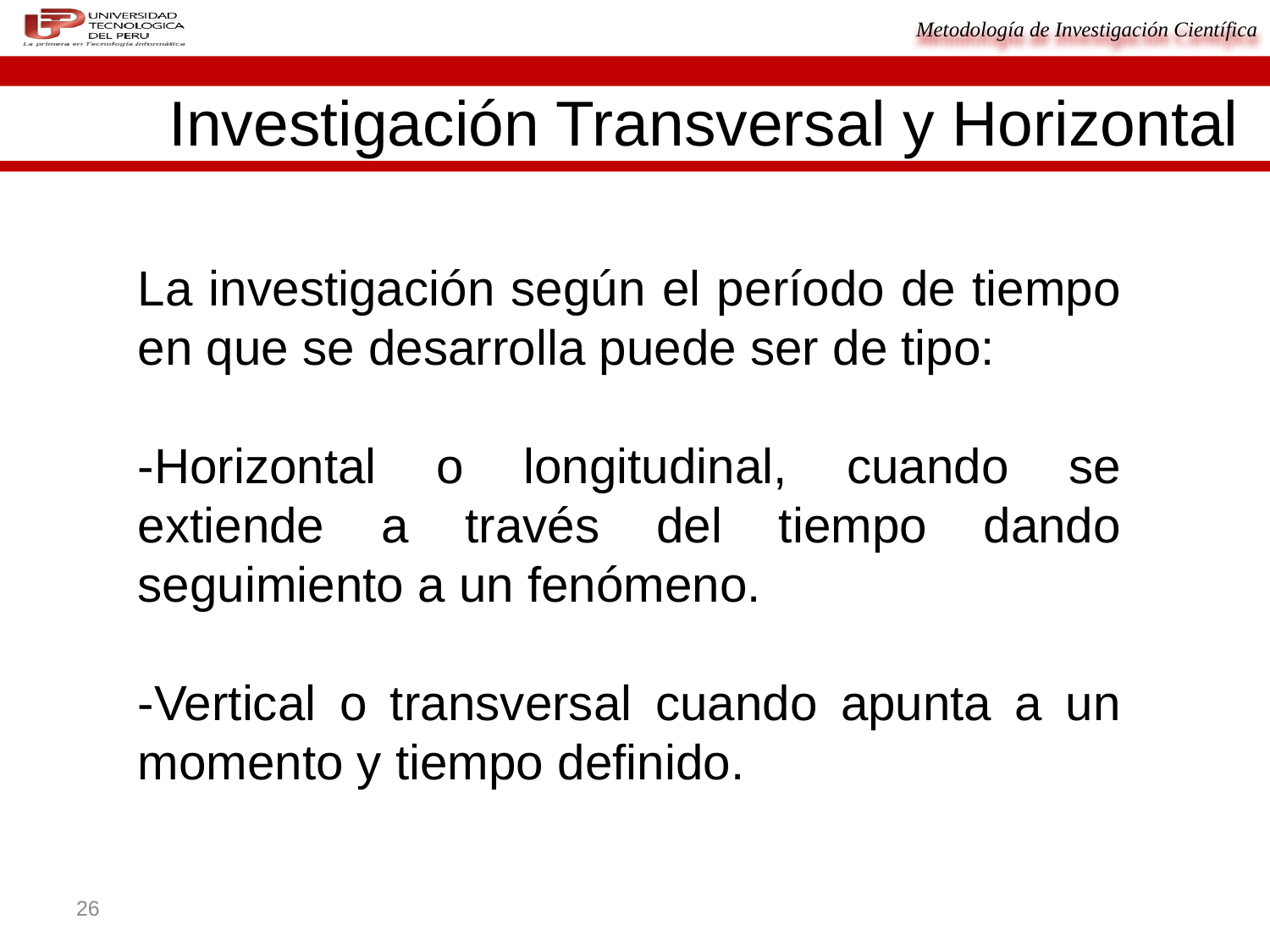

Investigación Transversal y Horizontal
La investigación según el período de tiempo en que se desarrolla puede ser de tipo:

-Horizontal o longitudinal, cuando se extiende a través del tiempo dando seguimiento a un fenómeno.

-Vertical o transversal cuando apunta a un momento y tiempo definido.

26